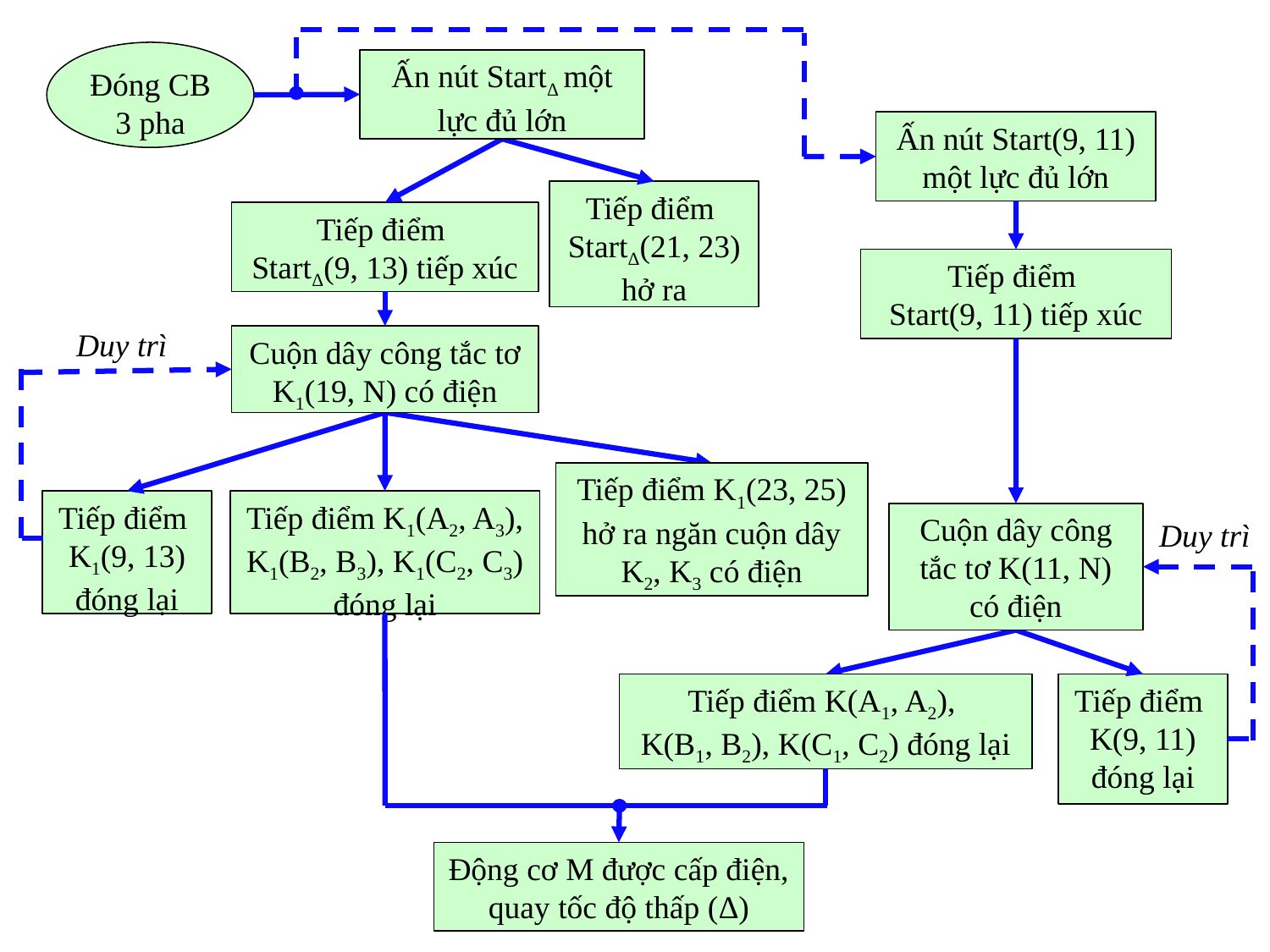

Đóng CB 3 pha
Ấn nút StartΔ một lực đủ lớn

Ấn nút Start(9, 11) một lực đủ lớn
Tiếp điểm
StartΔ(21, 23) hở ra
Tiếp điểm
StartΔ(9, 13) tiếp xúc
Tiếp điểm
Start(9, 11) tiếp xúc
Duy trì
Cuộn dây công tắc tơ K1(19, N) có điện
Tiếp điểm K1(23, 25) hở ra ngăn cuộn dây K2, K3 có điện
Tiếp điểm
K1(9, 13) đóng lại
Tiếp điểm K1(A2, A3),
K1(B2, B3), K1(C2, C3) đóng lại
Cuộn dây công tắc tơ K(11, N) có điện
Duy trì
Tiếp điểm K(A1, A2),
K(B1, B2), K(C1, C2) đóng lại
Tiếp điểm
K(9, 11) đóng lại

Động cơ M được cấp điện, quay tốc độ thấp (Δ)